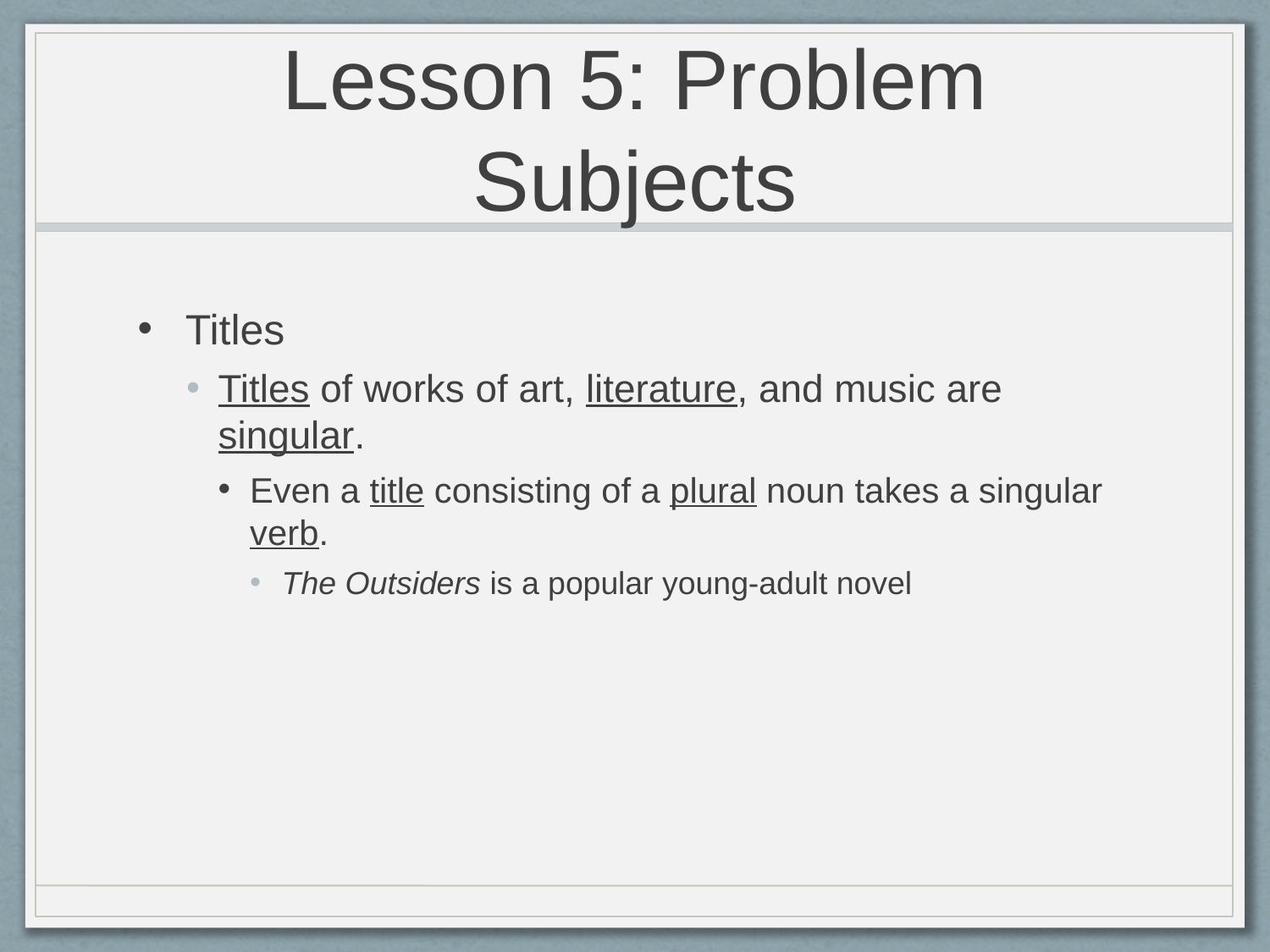

# Lesson 5: Problem Subjects
Titles
Titles of works of art, literature, and music are singular.
Even a title consisting of a plural noun takes a singular verb.
The Outsiders is a popular young-adult novel